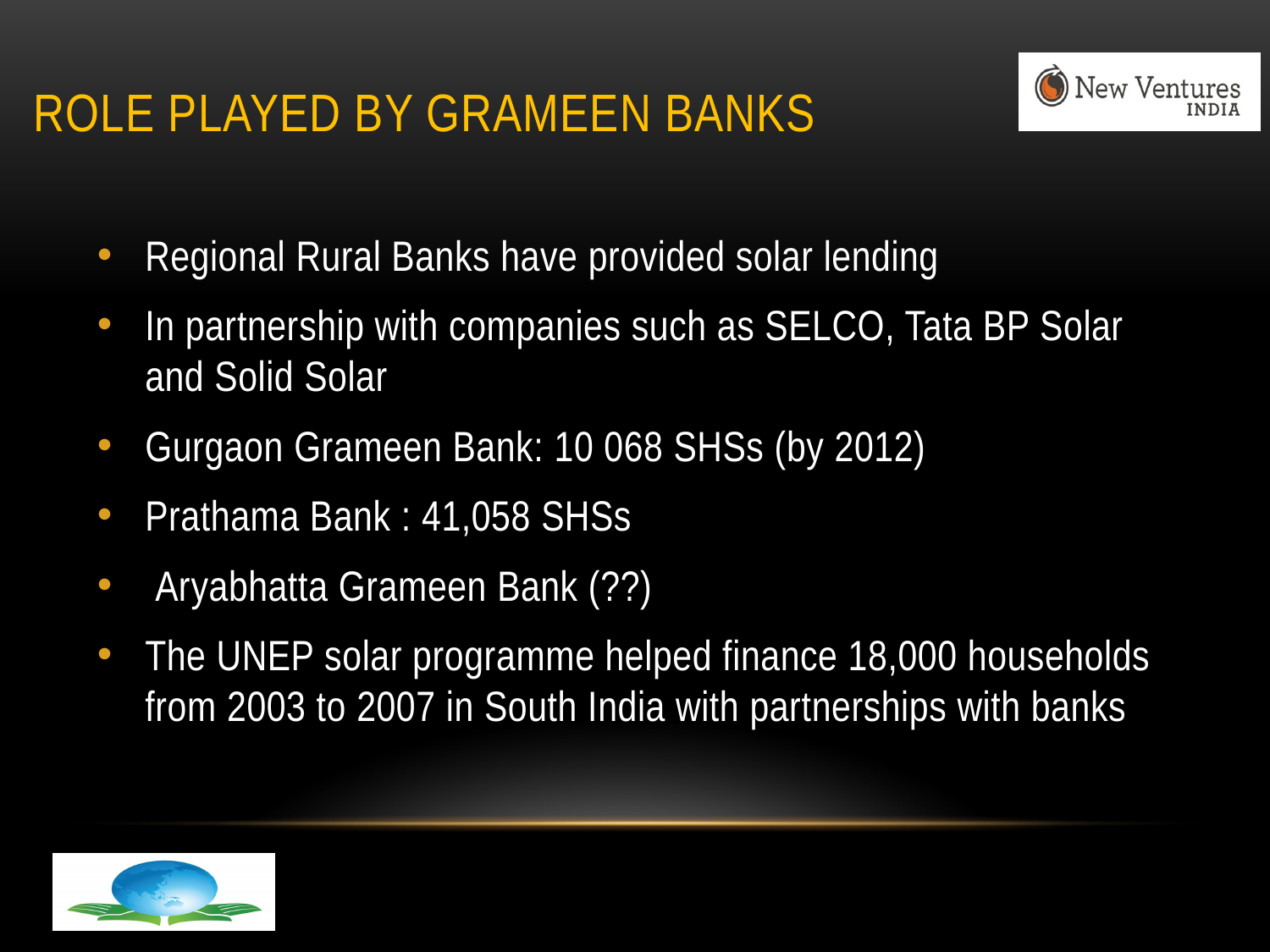

# ROLE PLAYED by GRAMEEN Banks
Regional Rural Banks have provided solar lending
In partnership with companies such as SELCO, Tata BP Solar and Solid Solar
Gurgaon Grameen Bank: 10 068 SHSs (by 2012)
Prathama Bank : 41,058 SHSs
 Aryabhatta Grameen Bank (??)
The UNEP solar programme helped finance 18,000 households from 2003 to 2007 in South India with partnerships with banks